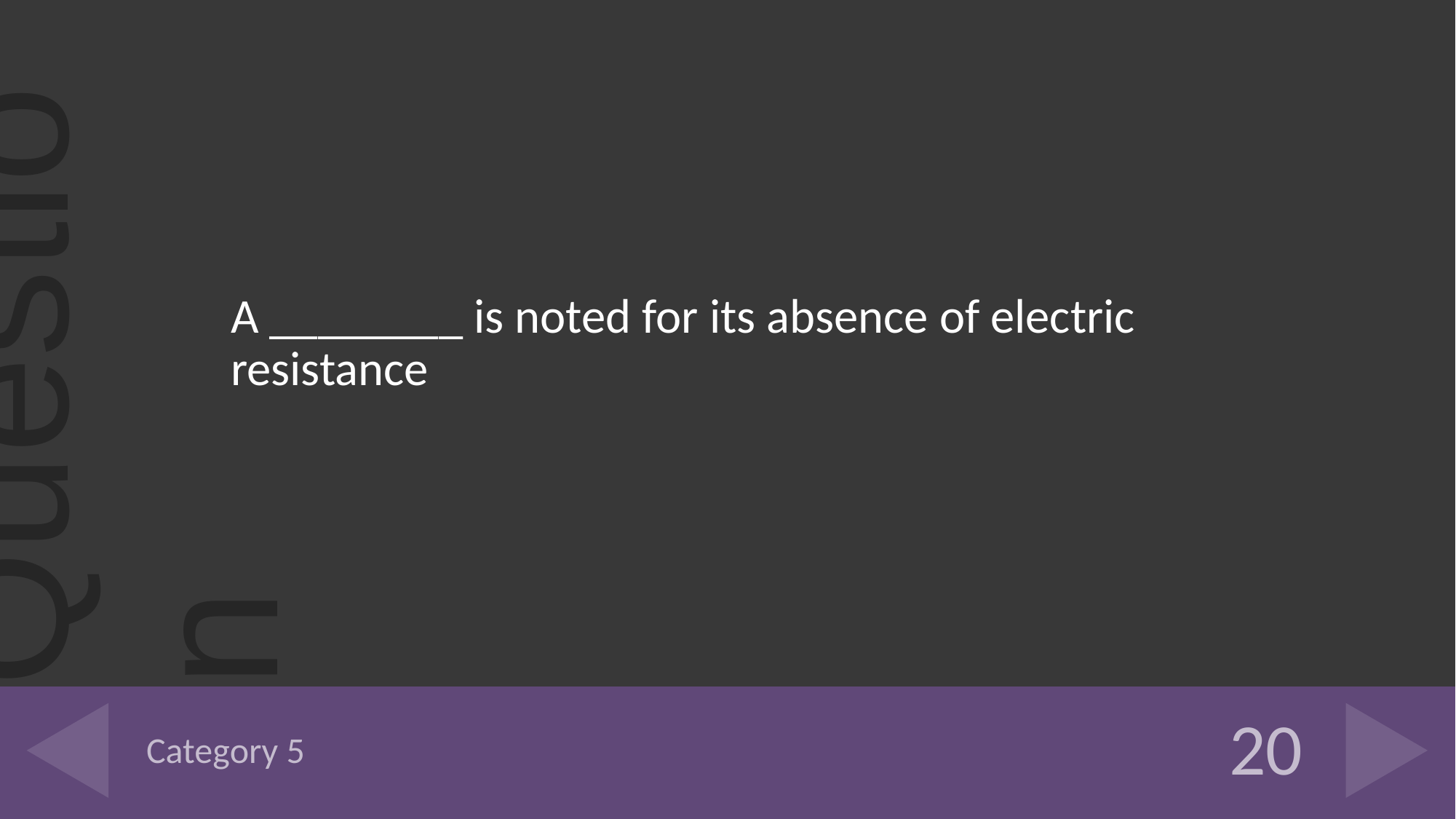

A ________ is noted for its absence of electric resistance
# Category 5
20